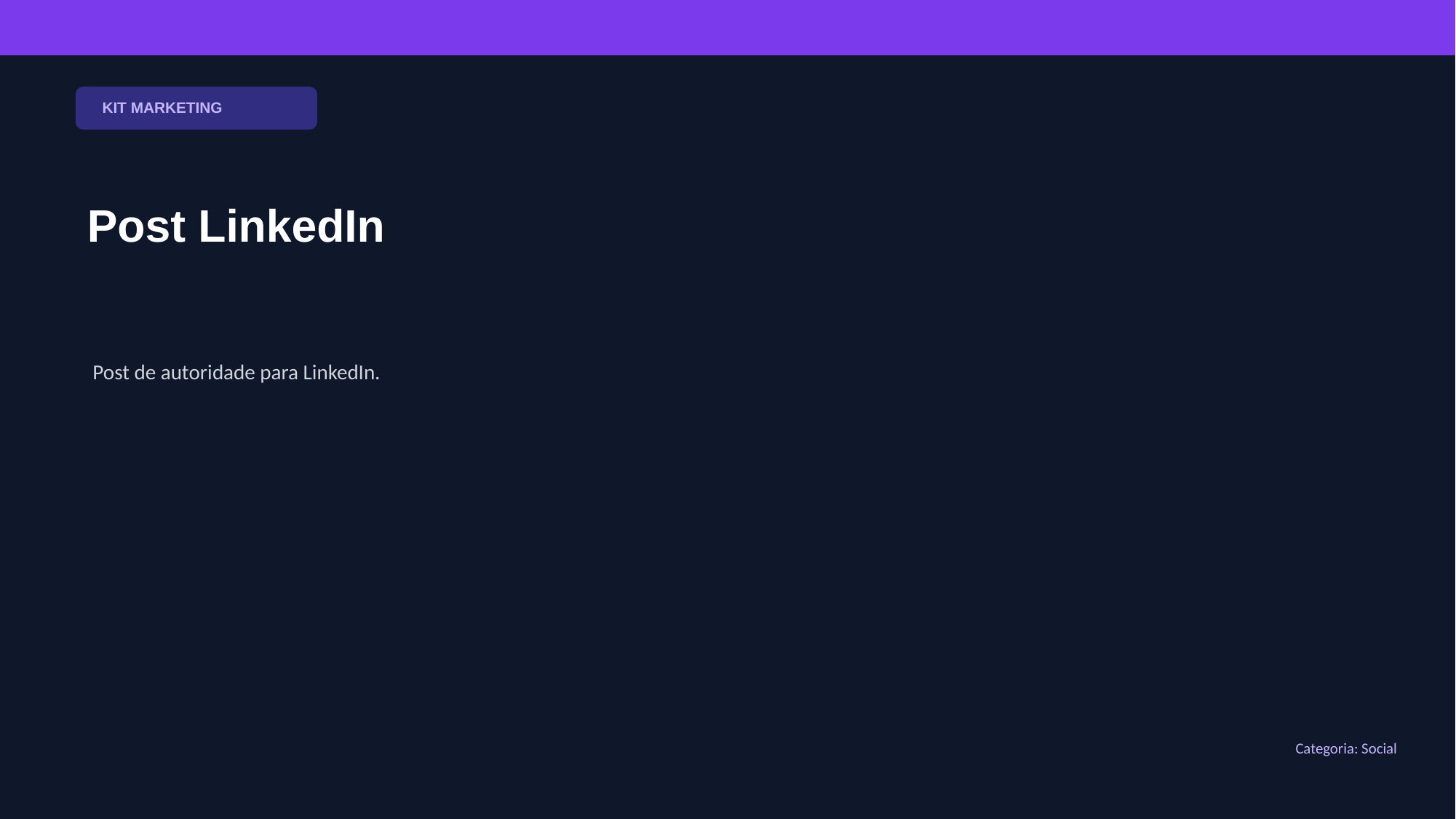

KIT MARKETING
Post LinkedIn
Post de autoridade para LinkedIn.
Categoria: Social